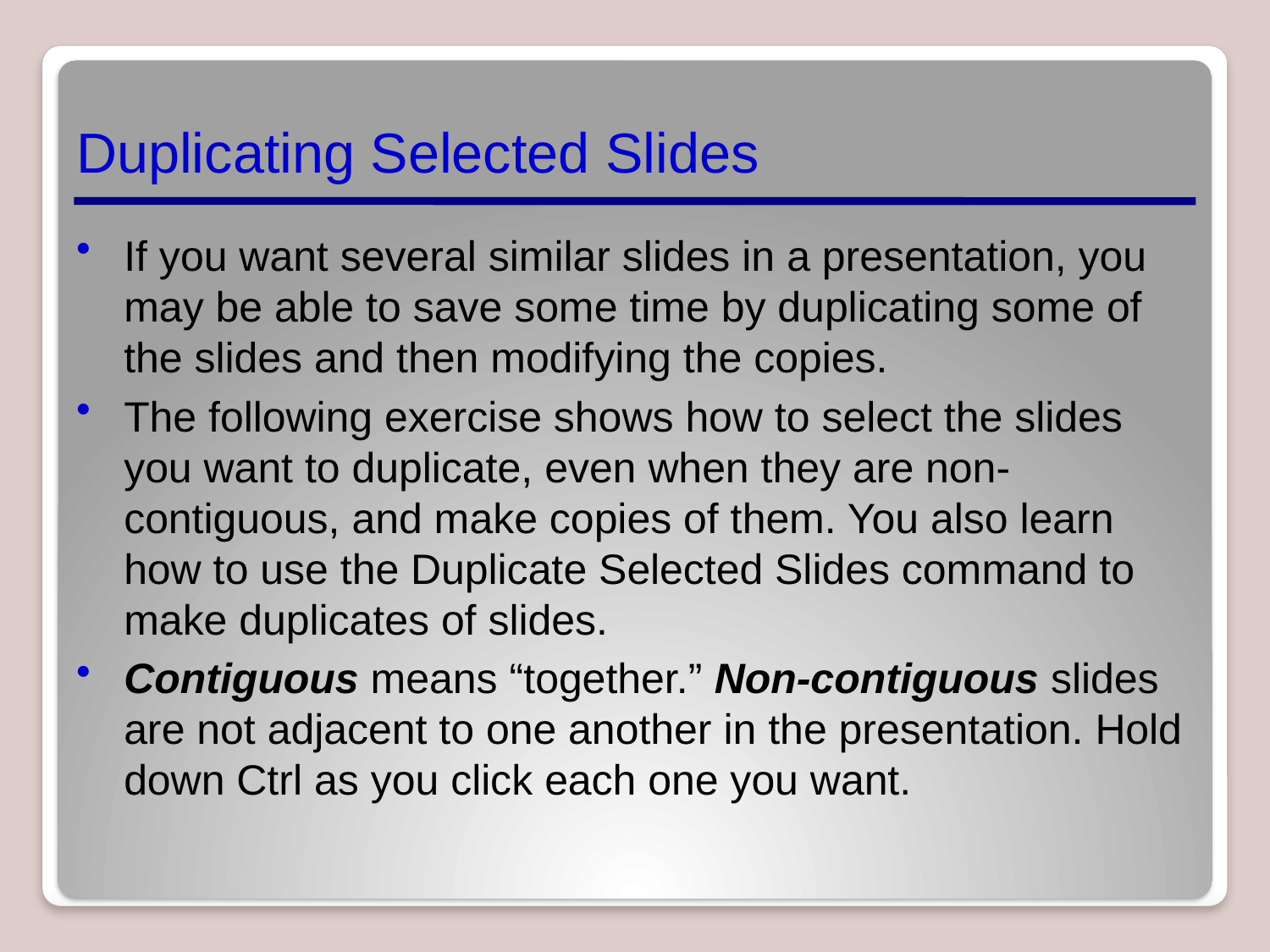

# Duplicating Selected Slides
If you want several similar slides in a presentation, you may be able to save some time by duplicating some of the slides and then modifying the copies.
The following exercise shows how to select the slides you want to duplicate, even when they are non-contiguous, and make copies of them. You also learn how to use the Duplicate Selected Slides command to make duplicates of slides.
Contiguous means “together.” Non-contiguous slides are not adjacent to one another in the presentation. Hold down Ctrl as you click each one you want.